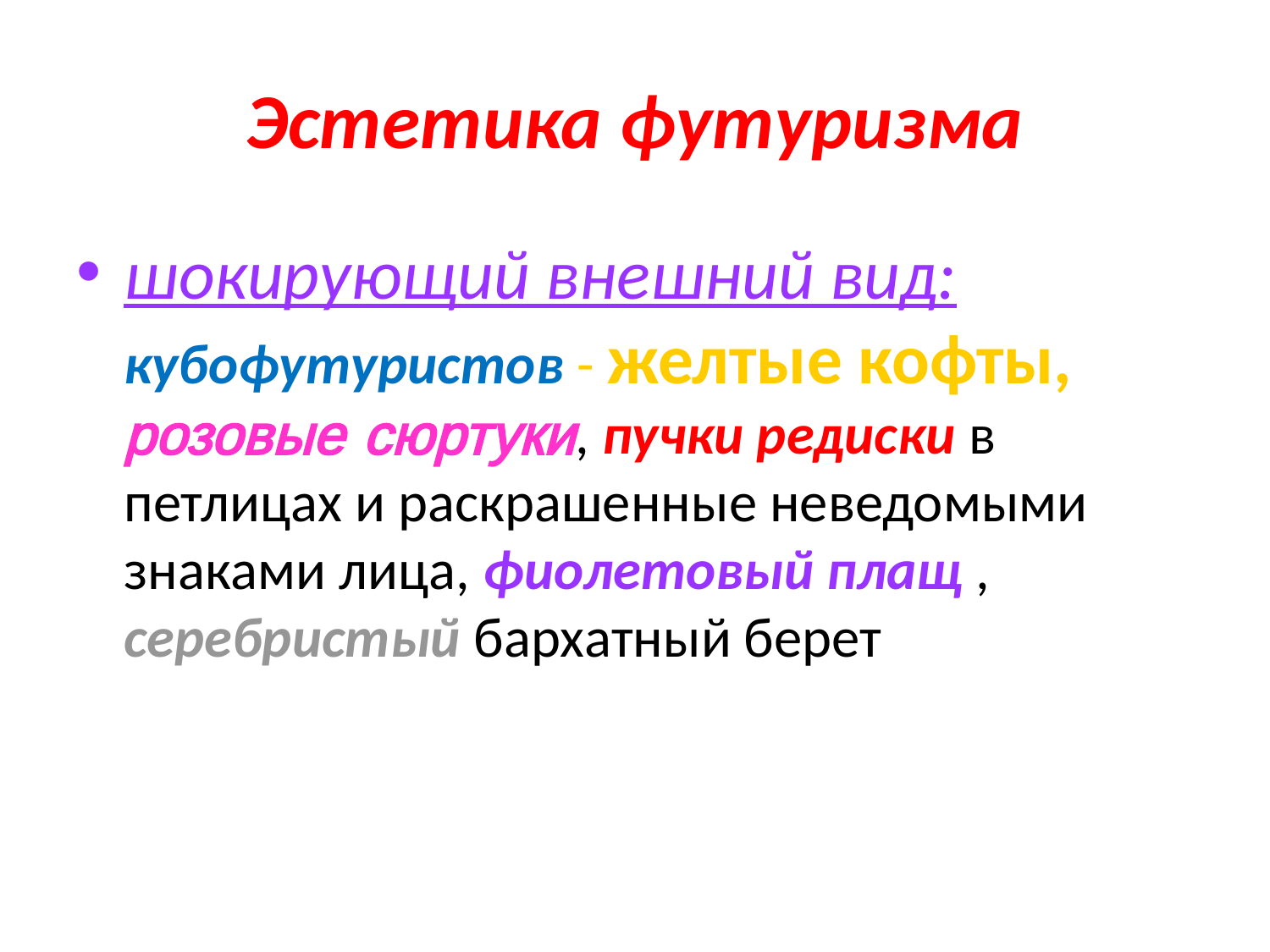

# Эстетика футуризма
шокирующий внешний вид: кубофутуристов - желтые кофты, розовые сюртуки, пучки редиски в петлицах и раскрашенные неведомыми знаками лица, фиолетовый плащ , серебристый бархатный берет